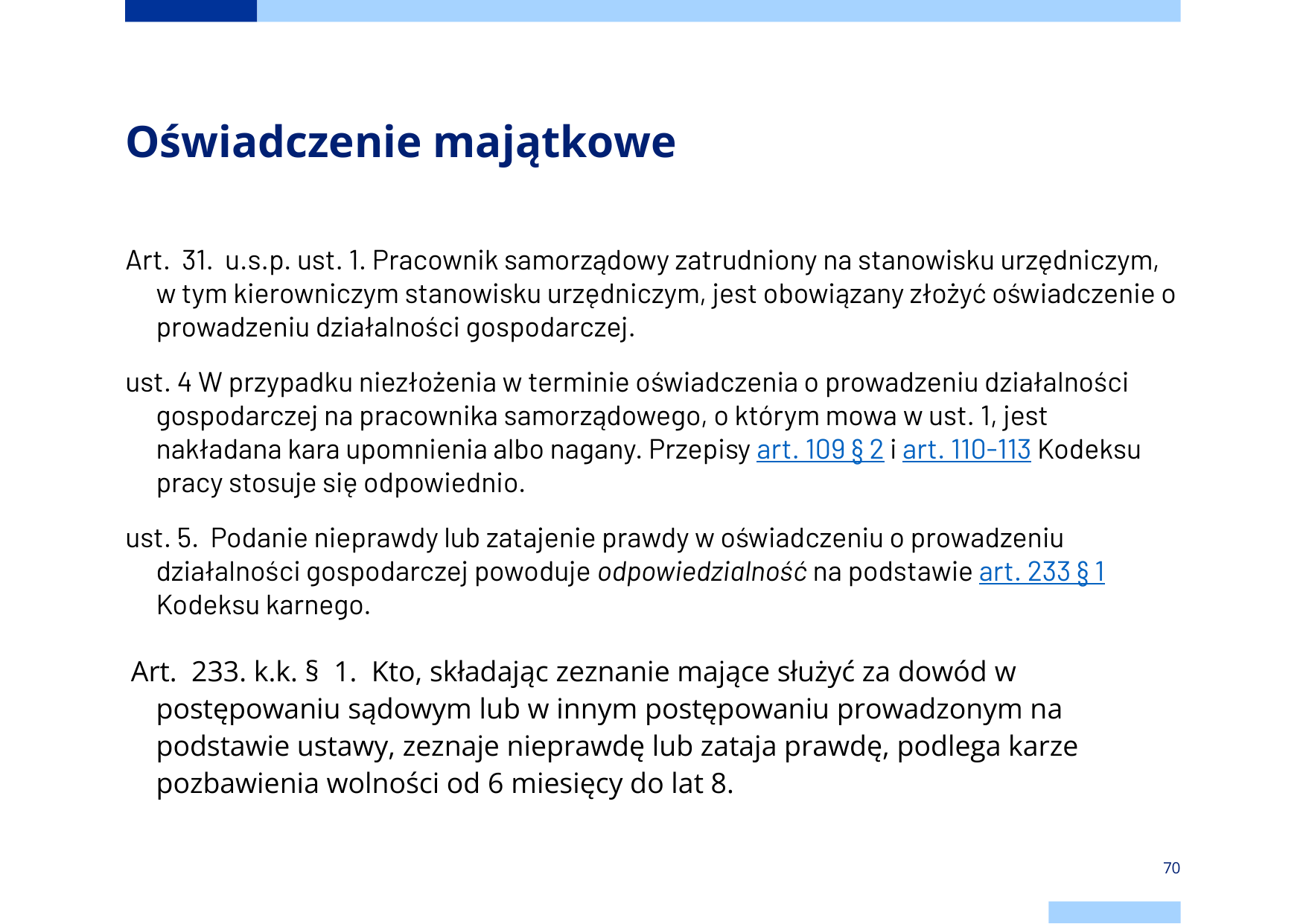

# Oświadczenie majątkowe
Art.  31.  u.s.p. ust. 1. Pracownik samorządowy zatrudniony na stanowisku urzędniczym, w tym kierowniczym stanowisku urzędniczym, jest obowiązany złożyć oświadczenie o prowadzeniu działalności gospodarczej.
ust. 4 W przypadku niezłożenia w terminie oświadczenia o prowadzeniu działalności gospodarczej na pracownika samorządowego, o którym mowa w ust. 1, jest nakładana kara upomnienia albo nagany. Przepisy art. 109 § 2 i art. 110-113 Kodeksu pracy stosuje się odpowiednio.
ust. 5.  Podanie nieprawdy lub zatajenie prawdy w oświadczeniu o prowadzeniu działalności gospodarczej powoduje odpowiedzialność na podstawie art. 233 § 1 Kodeksu karnego.
 Art.  233. k.k. §  1.  Kto, składając zeznanie mające służyć za dowód w postępowaniu sądowym lub w innym postępowaniu prowadzonym na podstawie ustawy, zeznaje nieprawdę lub zataja prawdę, podlega karze pozbawienia wolności od 6 miesięcy do lat 8.

70